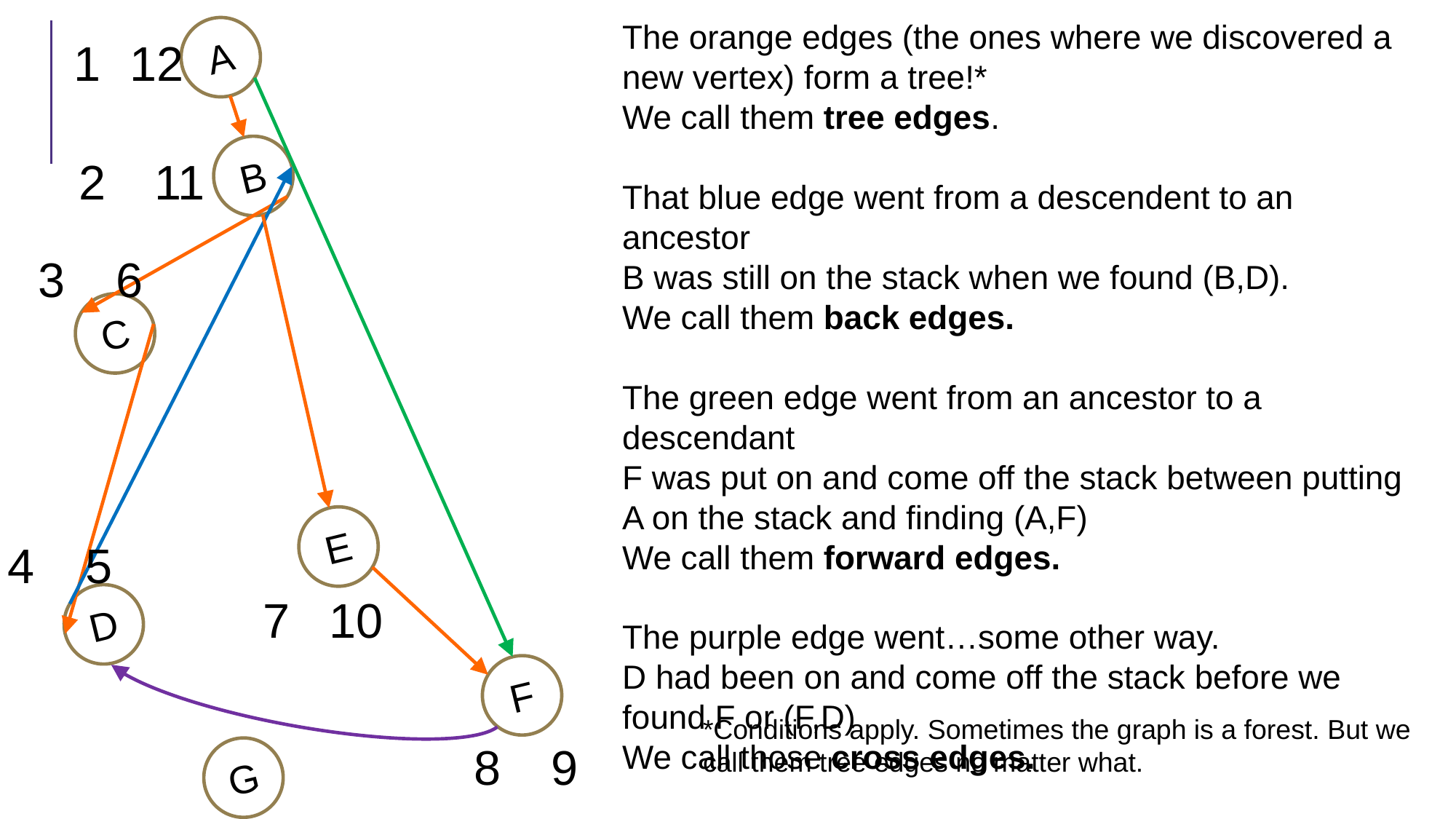

The orange edges (the ones where we discovered a new vertex) form a tree!*
We call them tree edges.

That blue edge went from a descendent to an ancestor
B was still on the stack when we found (B,D).
We call them back edges.

The green edge went from an ancestor to a descendant
F was put on and come off the stack between putting A on the stack and finding (A,F)
We call them forward edges.

The purple edge went…some other way.
D had been on and come off the stack before we found F or (F,D)
We call those cross edges.
A
1
12
B
2
11
3
6
C

E
4
5
7
10
D
F
*Conditions apply. Sometimes the graph is a forest. But we call them tree edges no matter what.
8
9
G